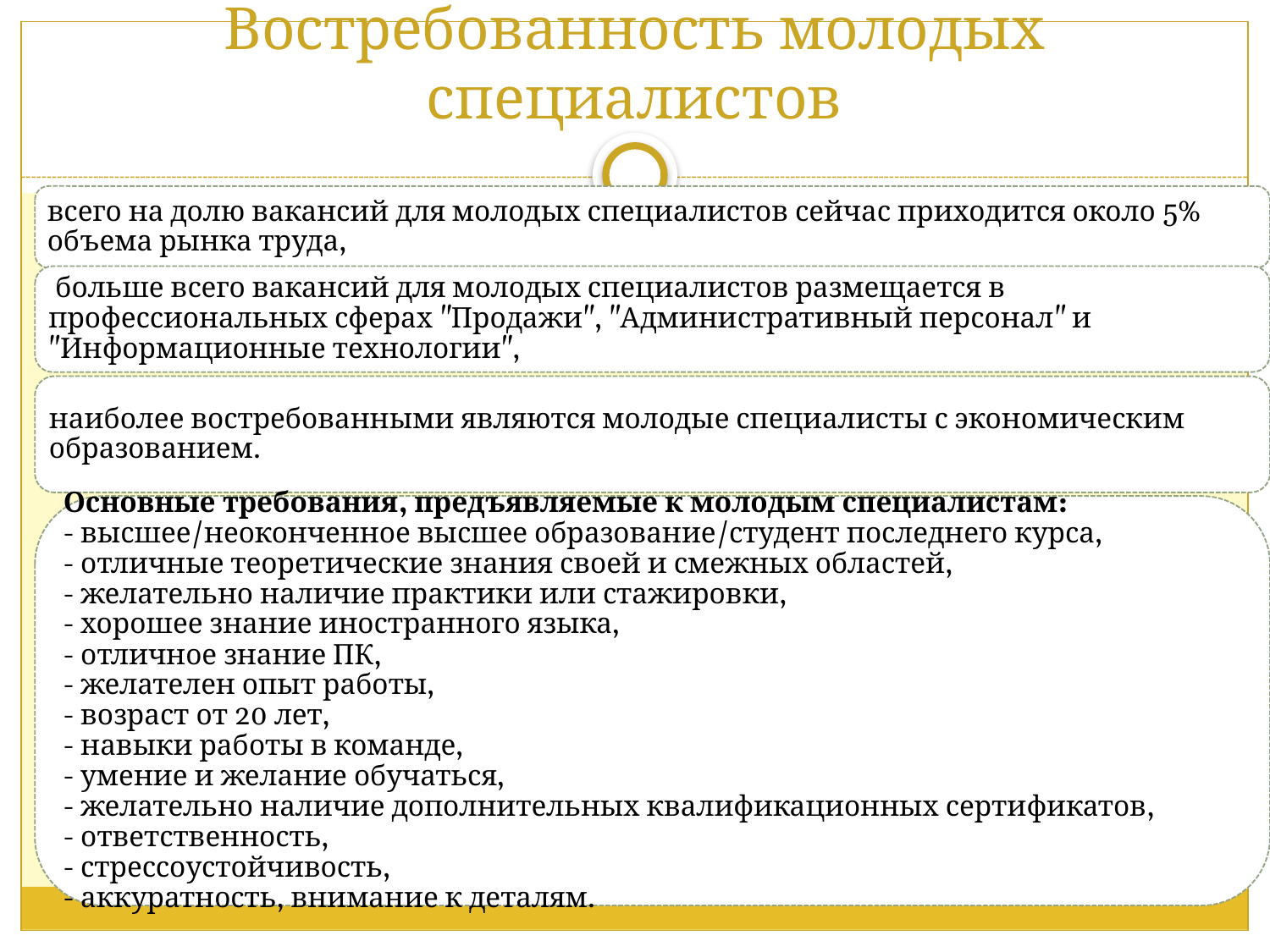

# Востребованность молодых специалистов
всего на долю вакансий для молодых специалистов сейчас приходится около 5% объема рынка труда,
 больше всего вакансий для молодых специалистов размещается в профессиональных сферах "Продажи", "Административный персонал" и "Информационные технологии",
наиболее востребованными являются молодые специалисты с экономическим образованием.
Основные требования, предъявляемые к молодым специалистам:  
- высшее/неоконченное высшее образование/студент последнего курса, 
- отличные теоретические знания своей и смежных областей,  
- желательно наличие практики или стажировки,  
- хорошее знание иностранного языка,  
- отличное знание ПК, 
- желателен опыт работы,  
- возраст от 20 лет,  
- навыки работы в команде, 
- умение и желание обучаться, 
- желательно наличие дополнительных квалификационных сертификатов,  
- ответственность, 
- стрессоустойчивость, 
- аккуратность, внимание к деталям.